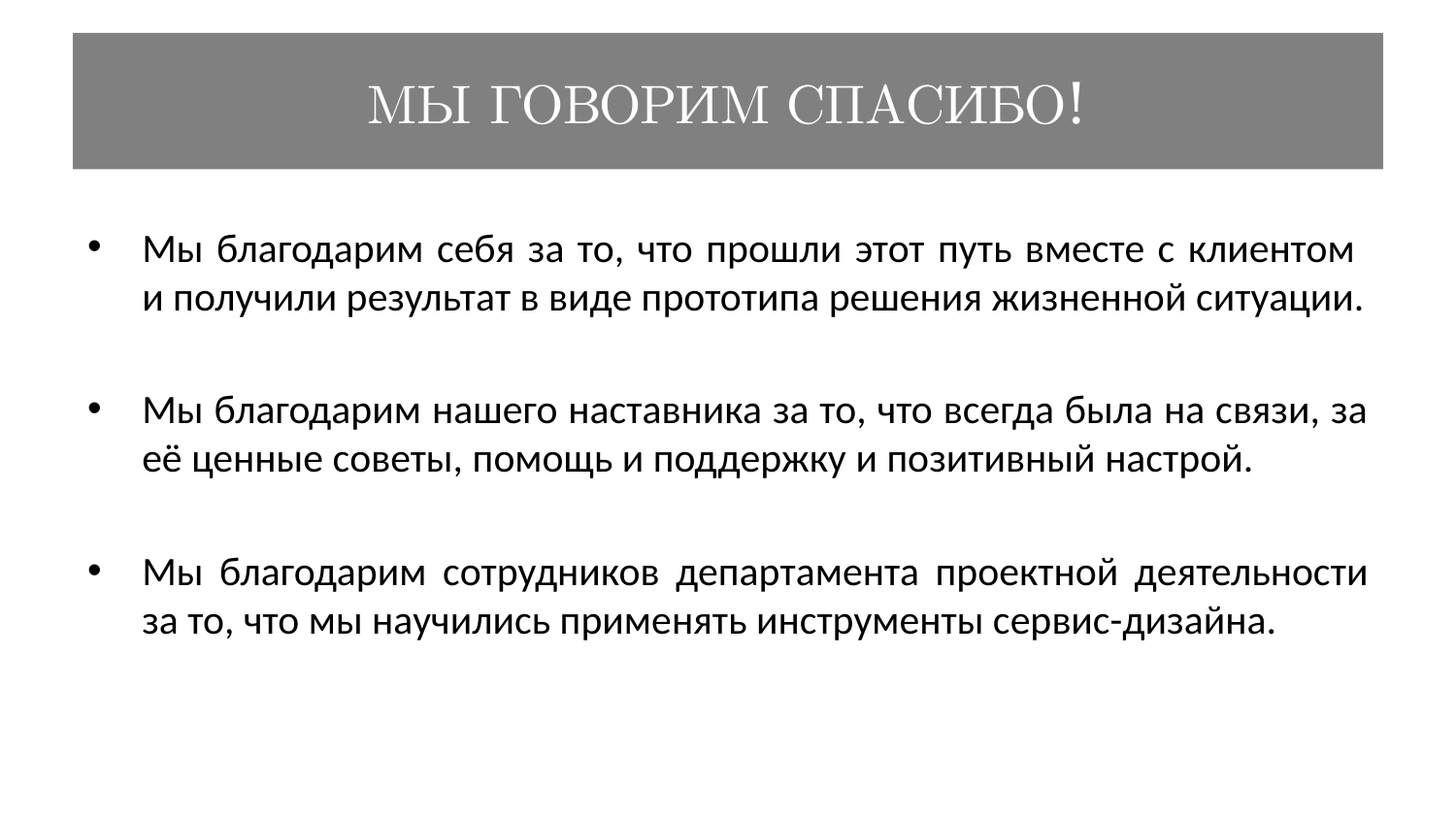

# МЫ ГОВОРИМ СПАСИБО!
Мы благодарим себя за то, что прошли этот путь вместе с клиентом
и получили результат в виде прототипа решения жизненной ситуации.

Мы благодарим нашего наставника за то, что всегда была на связи, за её ценные советы, помощь и поддержку и позитивный настрой.

Мы благодарим сотрудников департамента проектной деятельности за то, что мы научились применять инструменты сервис-дизайна.